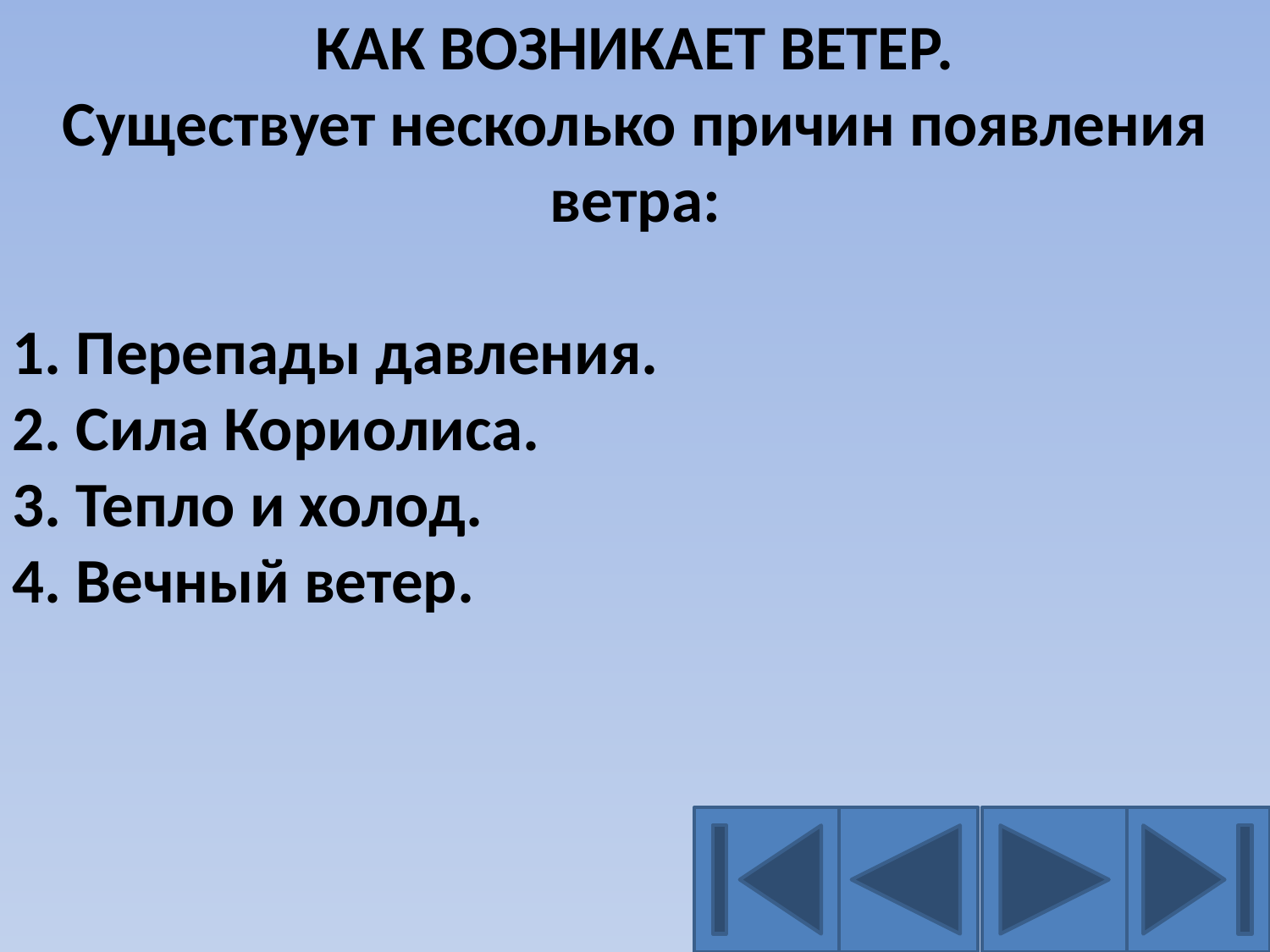

КАК ВОЗНИКАЕТ ВЕТЕР.
Существует несколько причин появления ветра:

1. Перепады давления.
2. Сила Кориолиса.
3. Тепло и холод.
4. Вечный ветер.